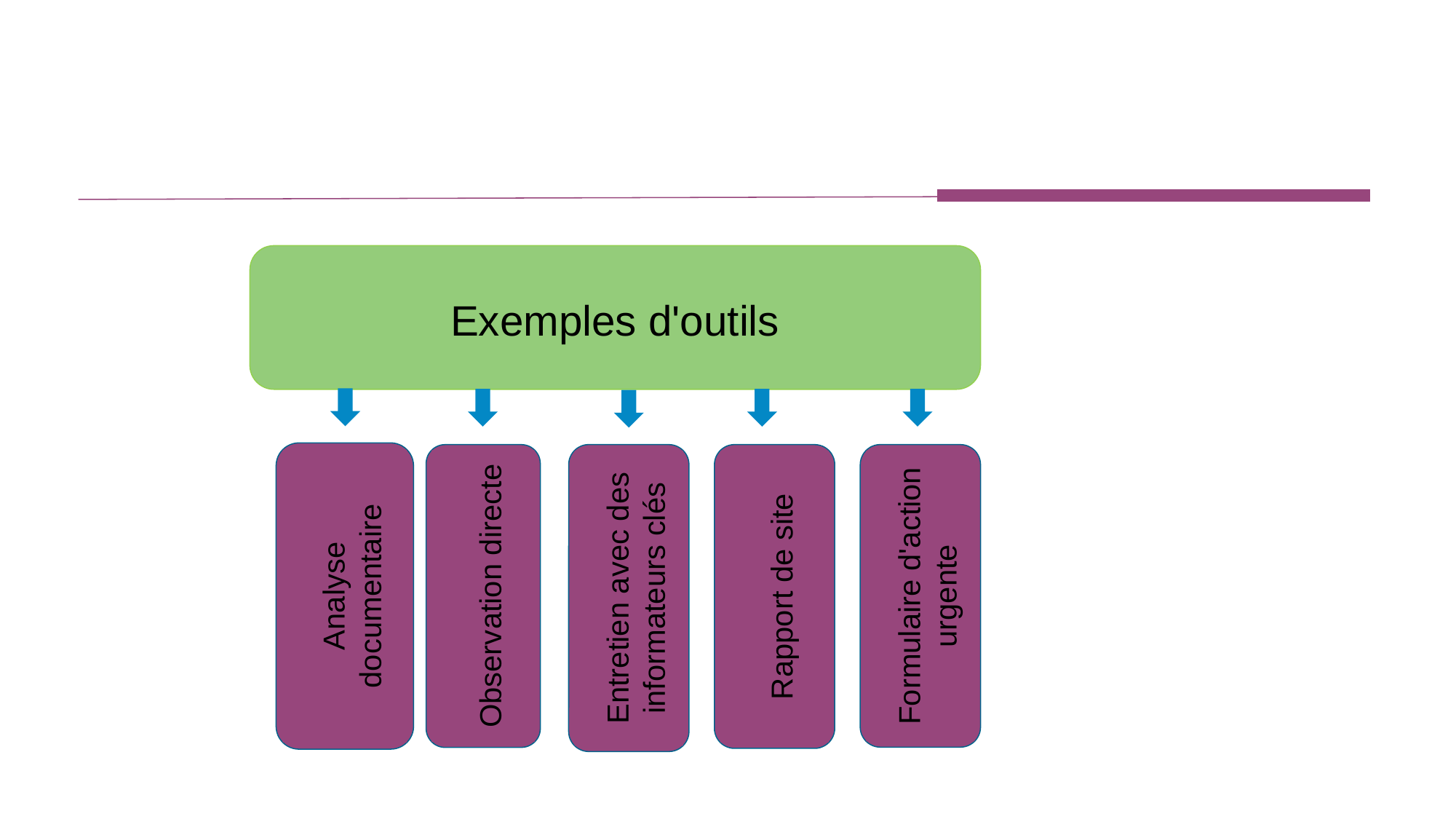

Exemples d'outils

Analyse documentaire
Formulaire d'action urgente
Rapport de site
Entretien avec des informateurs clés
Observation directe